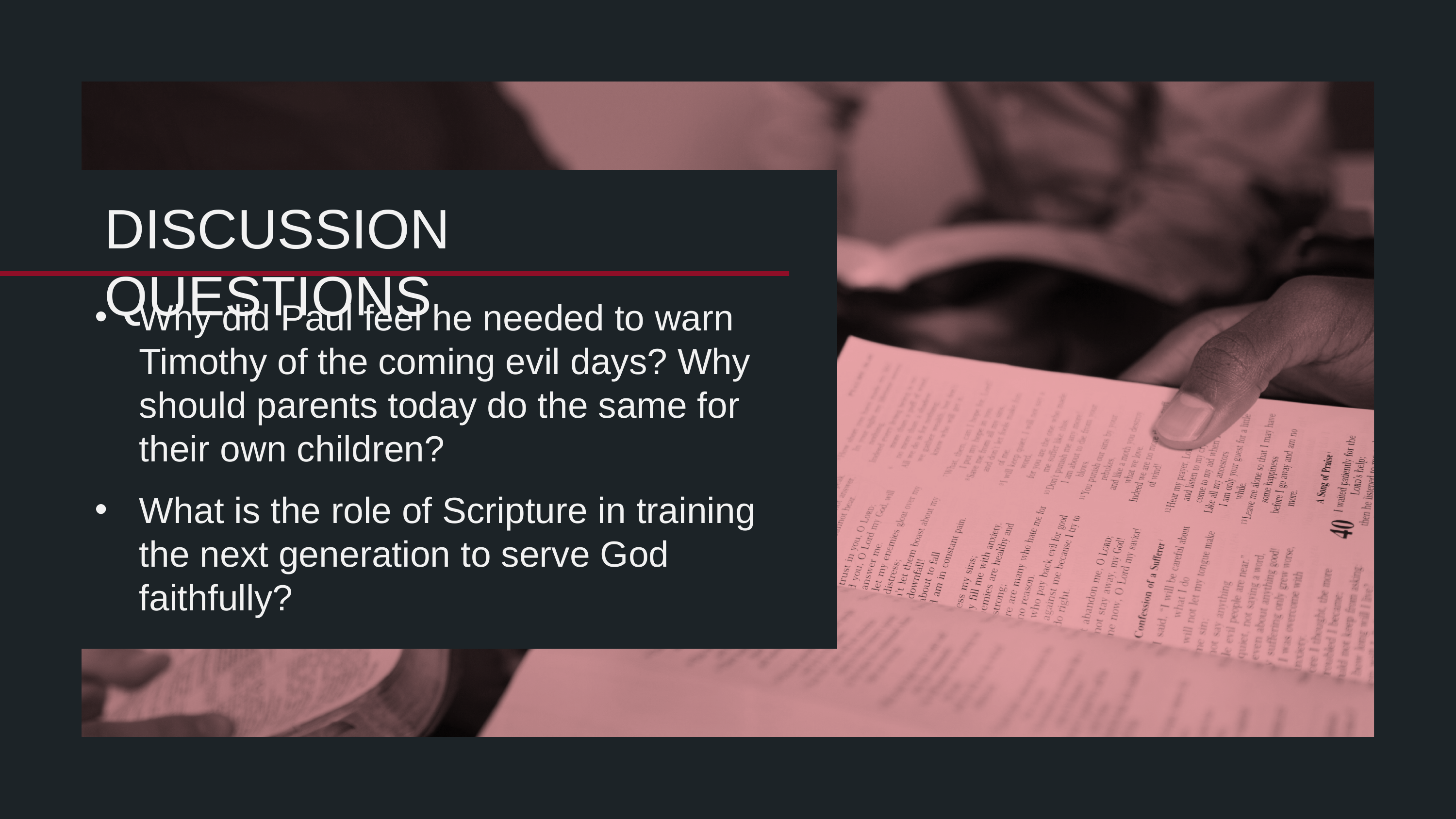

Why did Paul feel he needed to warn Timothy of the coming evil days? Why should parents today do the same for their own children?
What is the role of Scripture in training the next generation to serve God faithfully?